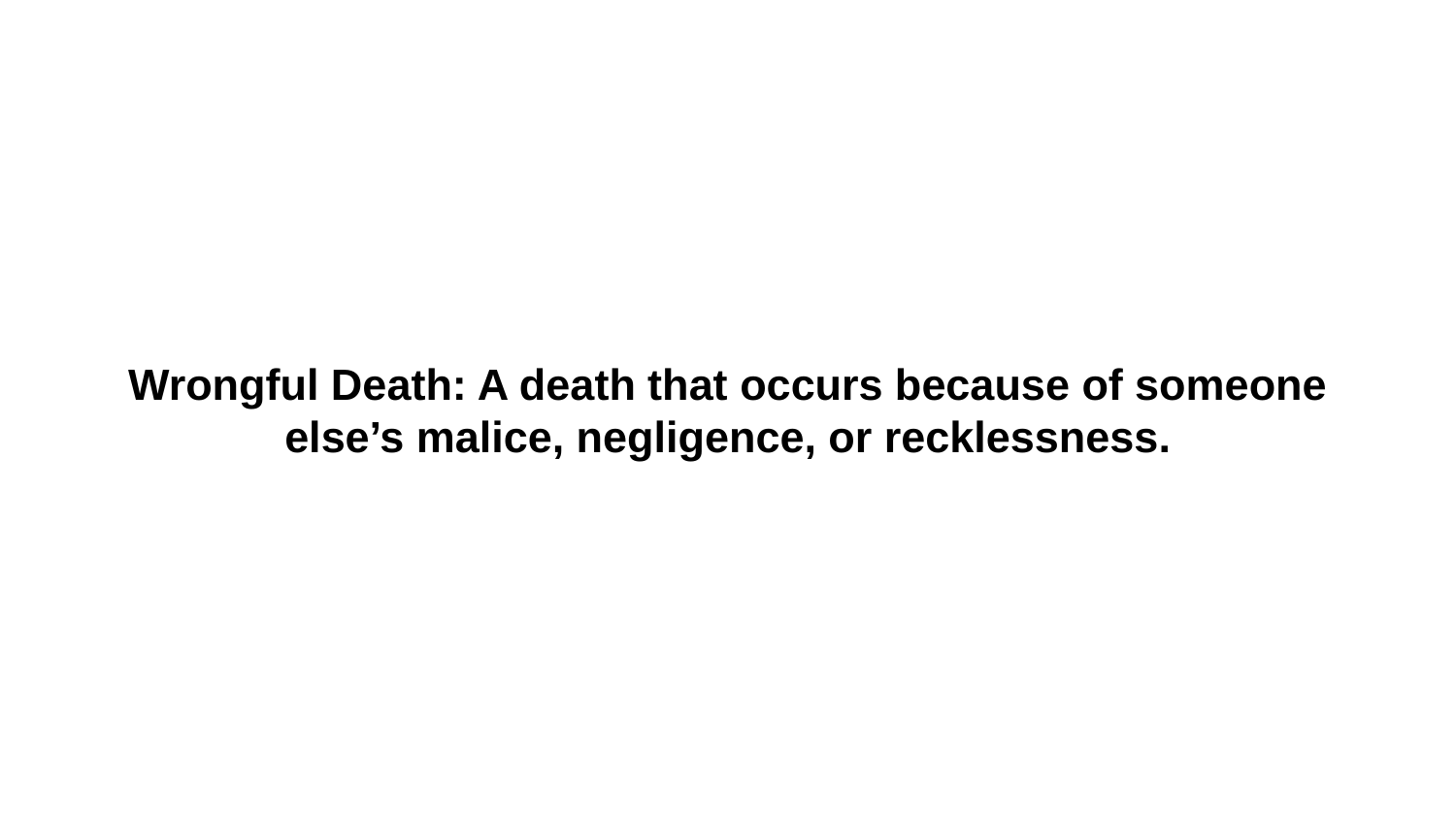

# Wrongful Death: A death that occurs because of someone else’s malice, negligence, or recklessness.